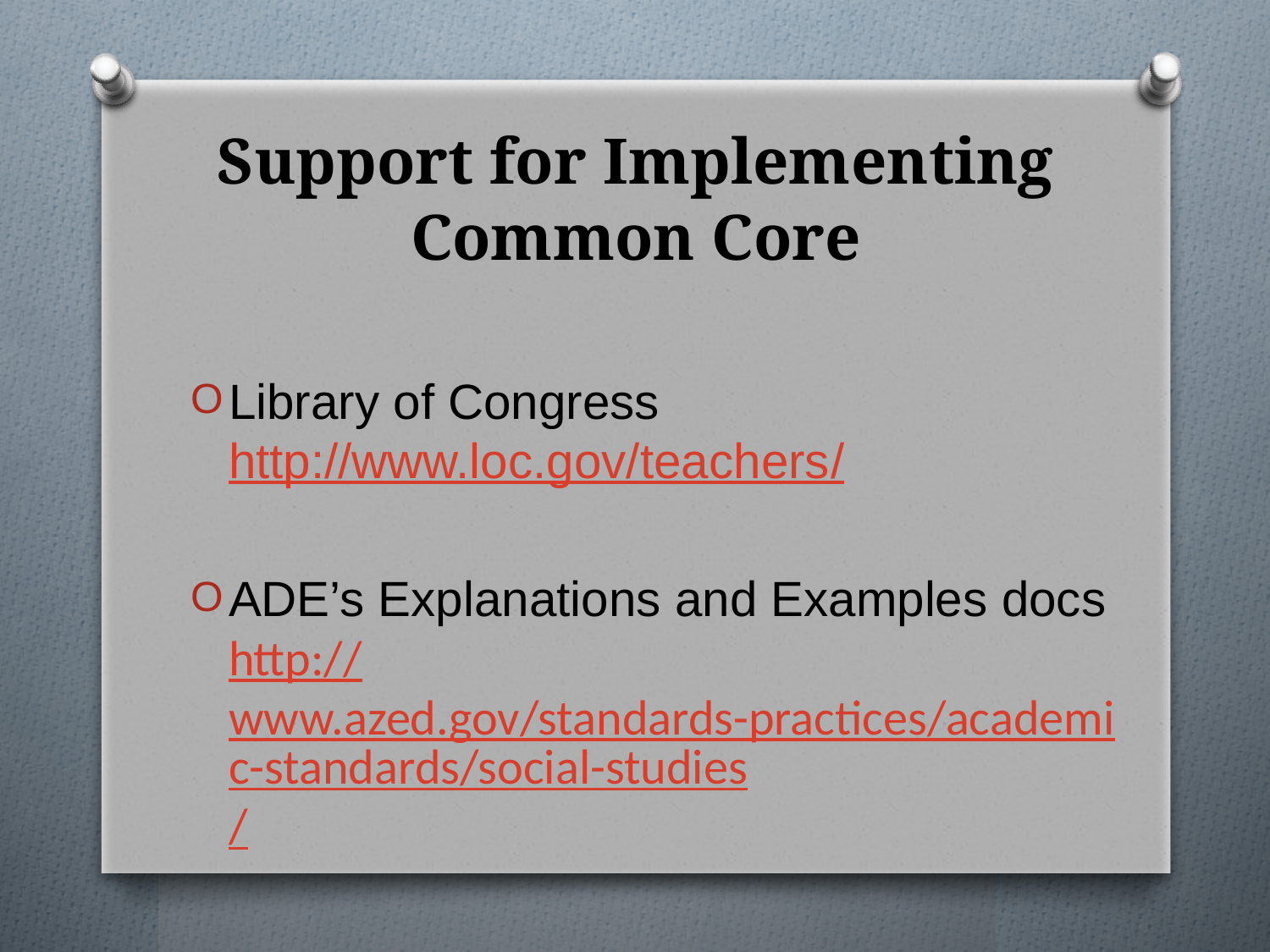

# Support for Implementing Common Core

Library of Congress http://www.loc.gov/teachers/

ADE’s Explanations and Examples docs http://www.azed.gov/standards-practices/academic-standards/social-studies/